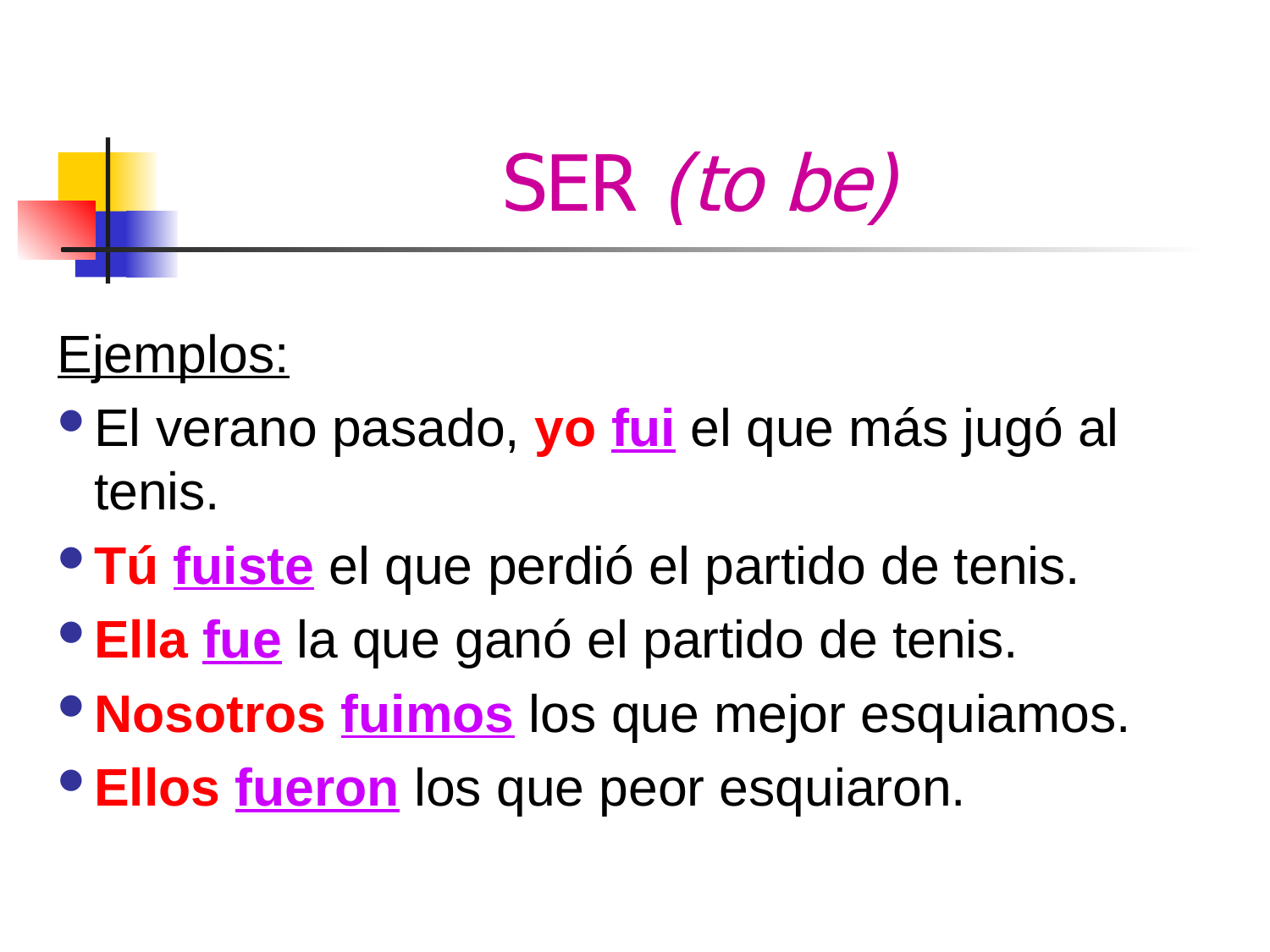

# SER (to be)
Ejemplos:
El verano pasado, yo fui el que más jugó al tenis.
Tú fuiste el que perdió el partido de tenis.
Ella fue la que ganó el partido de tenis.
Nosotros fuimos los que mejor esquiamos.
Ellos fueron los que peor esquiaron.